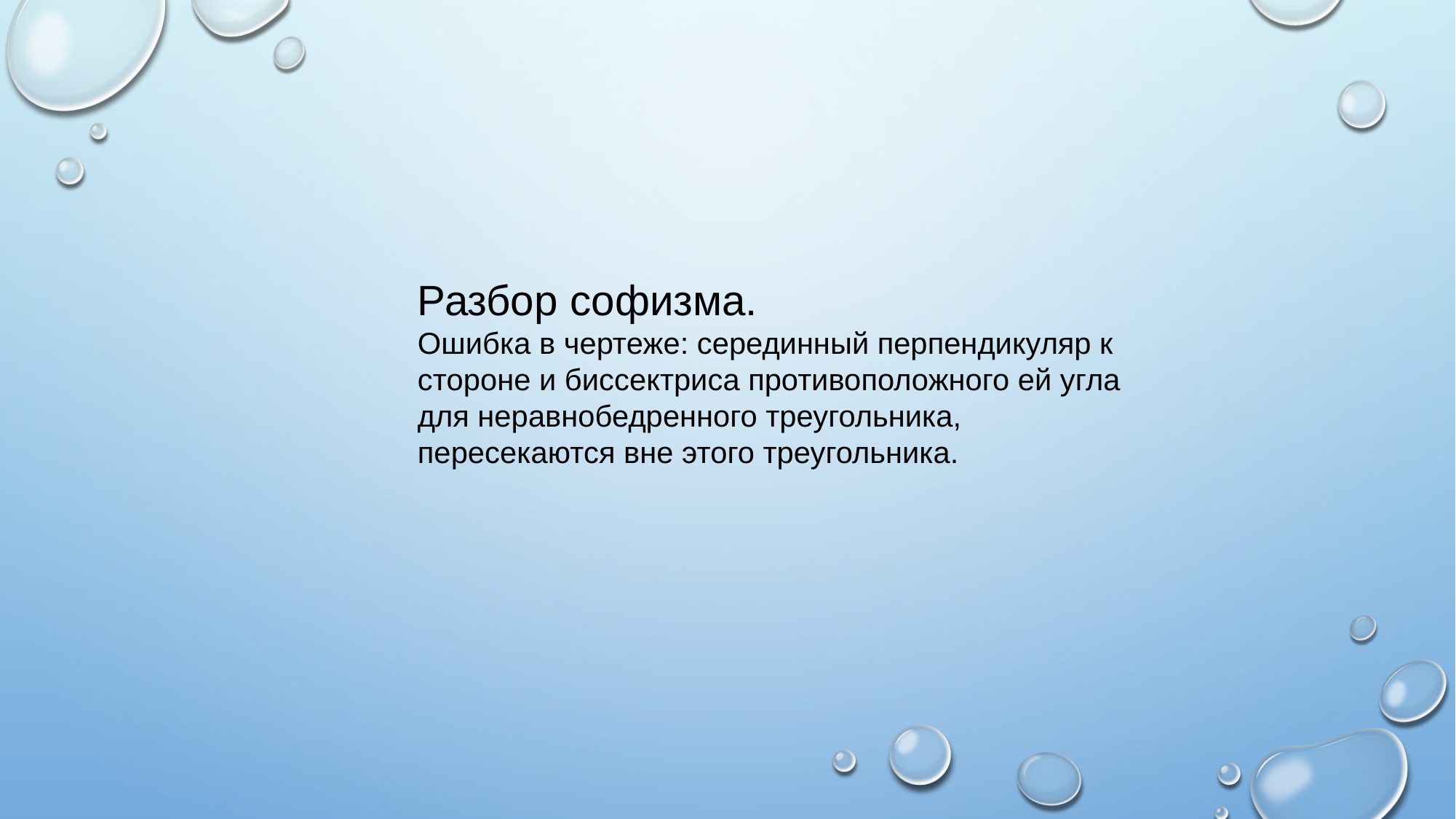

Разбор софизма.
Ошибка в чертеже: серединный перпендикуляр к стороне и биссектриса противоположного ей угла для неравнобедренного треугольника, пересекаются вне этого треугольника.